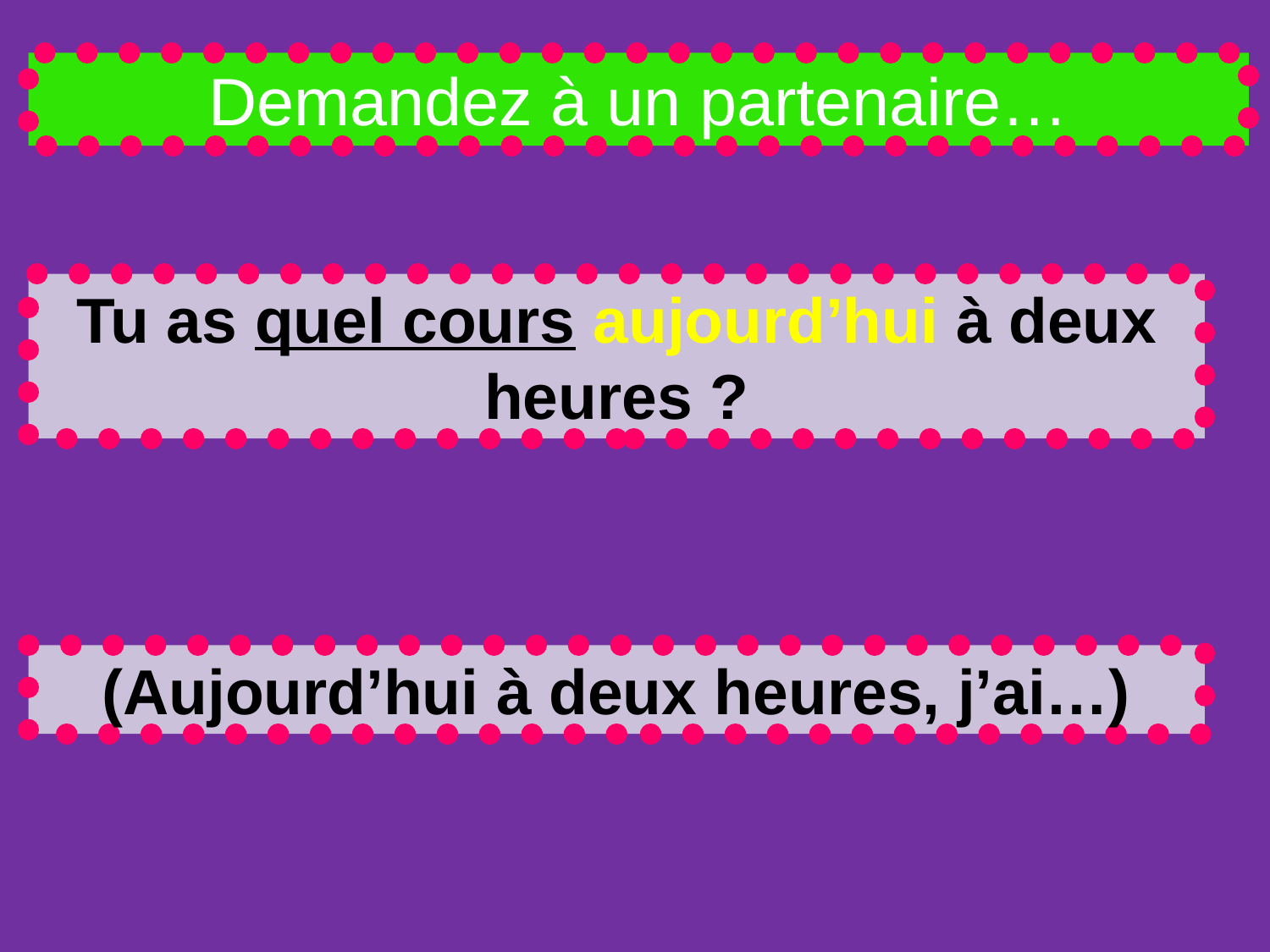

Demandez à un partenaire…
Tu as quel cours aujourd’hui à deux heures ?
(Aujourd’hui à deux heures, j’ai…)